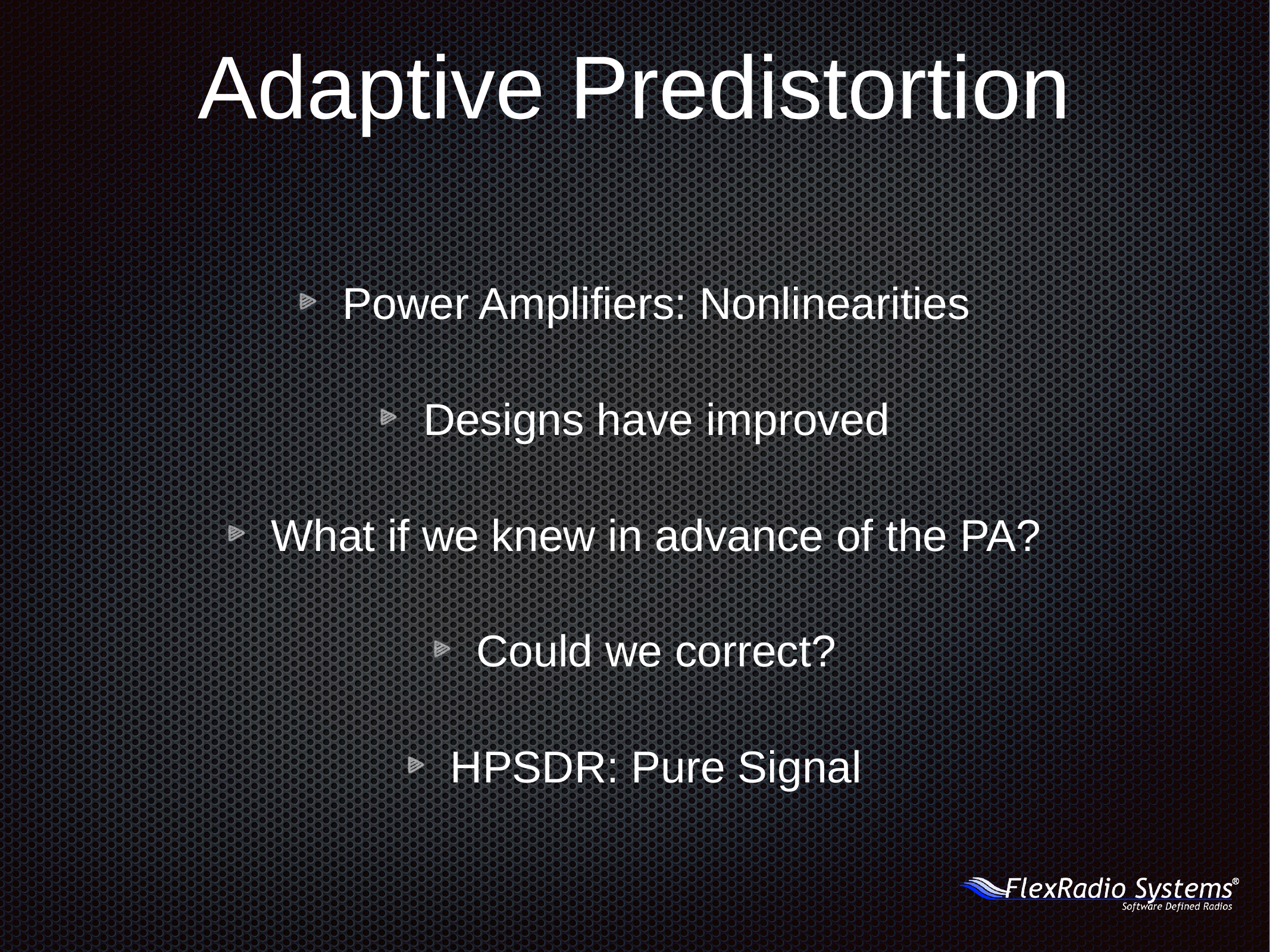

Adaptive Predistortion
Power Amplifiers: Nonlinearities
Designs have improved
What if we knew in advance of the PA?
Could we correct?
HPSDR: Pure Signal